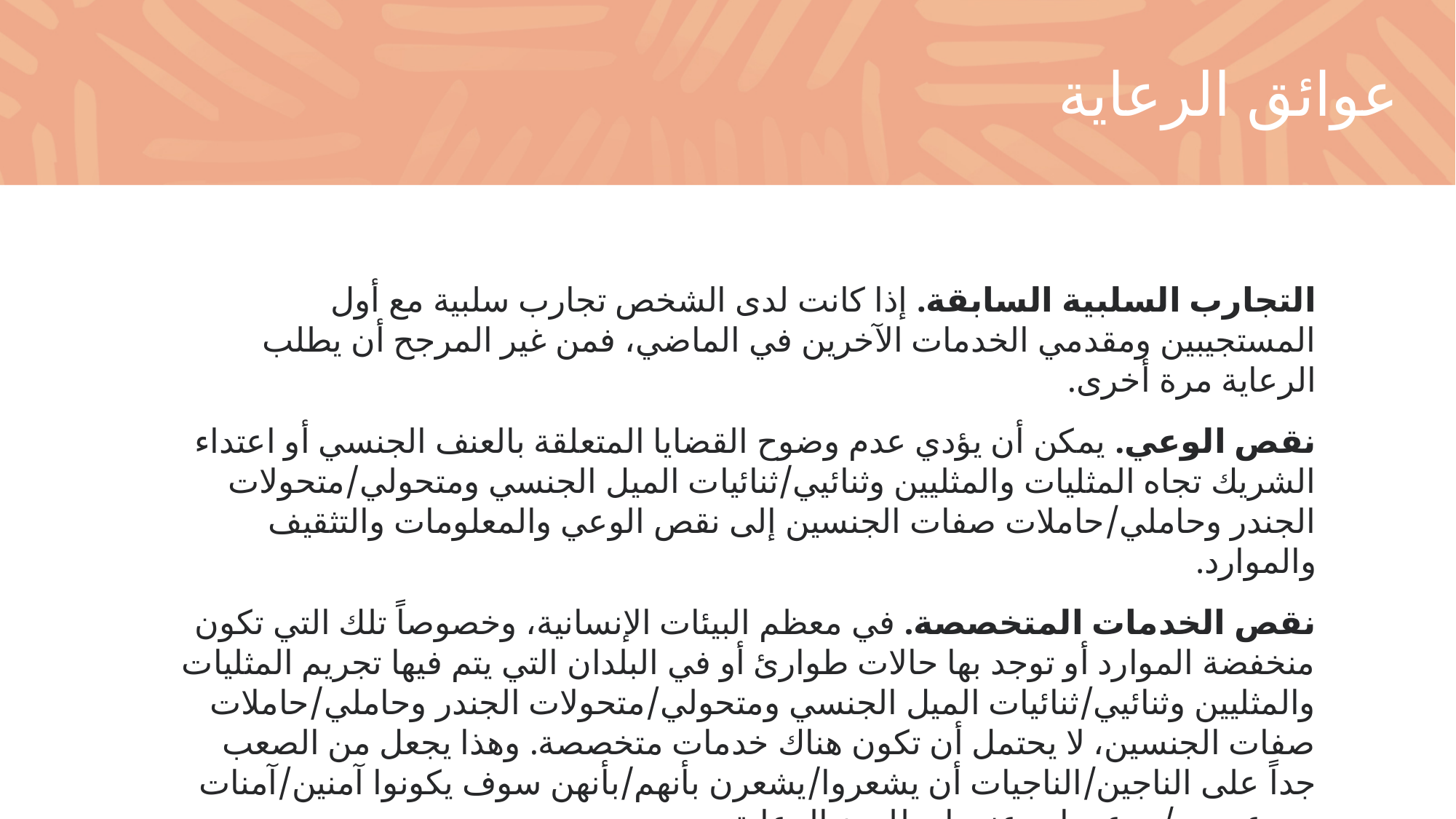

عوائق الرعاية
التجارب السلبية السابقة. إذا كانت لدى الشخص تجارب سلبية مع أول المستجيبين ومقدمي الخدمات الآخرين في الماضي، فمن غير المرجح أن يطلب الرعاية مرة أخرى.
نقص الوعي. يمكن أن يؤدي عدم وضوح القضايا المتعلقة بالعنف الجنسي أو اعتداء الشريك تجاه المثليات والمثليين وثنائيي/ثنائيات الميل الجنسي ومتحولي/متحولات الجندر وحاملي/حاملات صفات الجنسين إلى نقص الوعي والمعلومات والتثقيف والموارد.
نقص الخدمات المتخصصة. في معظم البيئات الإنسانية، وخصوصاً تلك التي تكون منخفضة الموارد أو توجد بها حالات طوارئ أو في البلدان التي يتم فيها تجريم المثليات والمثليين وثنائيي/ثنائيات الميل الجنسي ومتحولي/متحولات الجندر وحاملي/حاملات صفات الجنسين، لا يحتمل أن تكون هناك خدمات متخصصة. وهذا يجعل من الصعب جداً على الناجين/الناجيات أن يشعروا/يشعرن بأنهم/بأنهن سوف يكونوا آمنين/آمنات ومدعومين/مدعومات عندما يطلبون الرعاية.